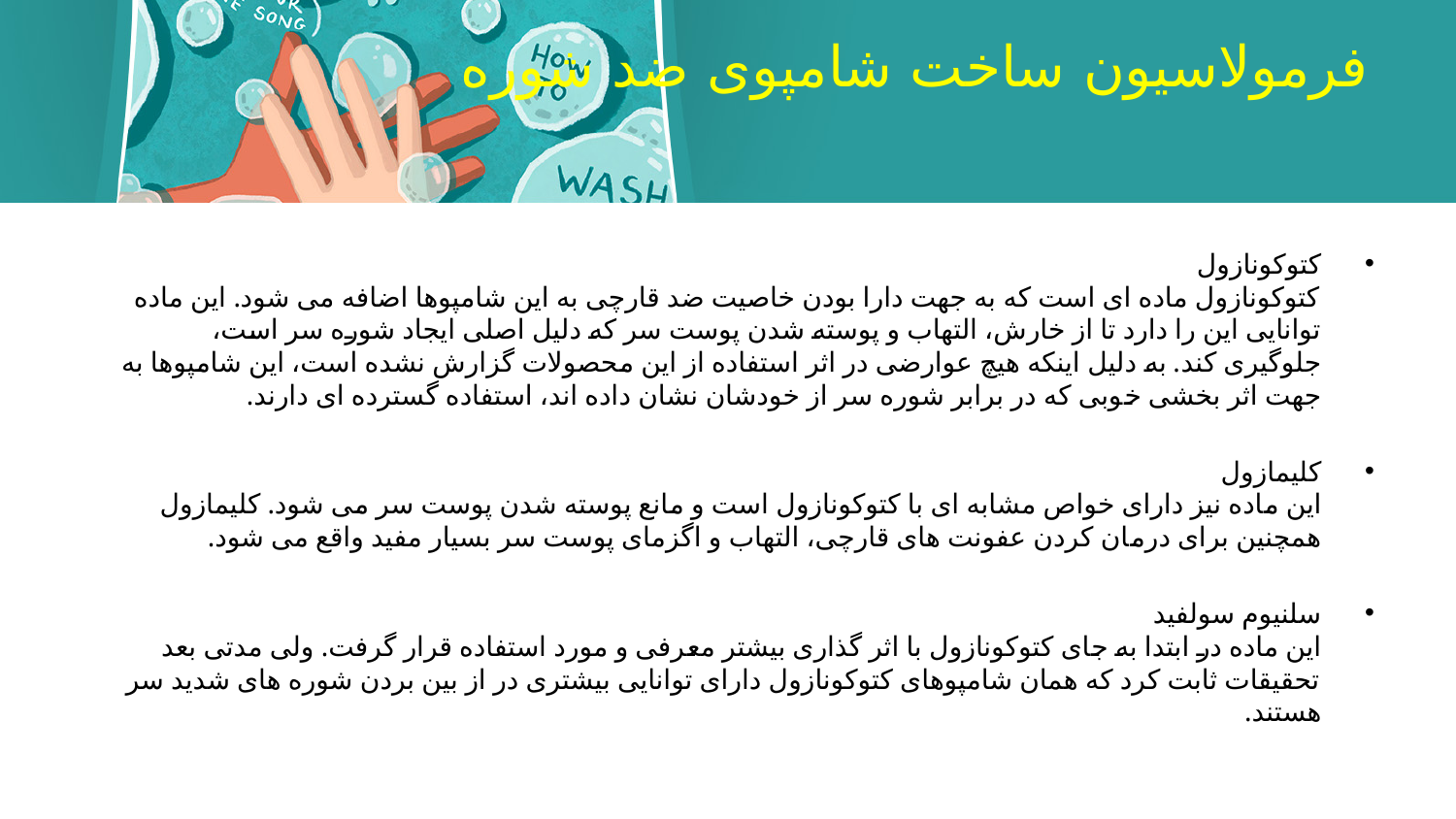

# فرمولاسیون ساخت شامپوی ضد شوره
کتوکونازول
کتوکونازول ماده ای است که به جهت دارا بودن خاصیت ضد قارچی به این شامپوها اضافه می شود. این ماده توانایی این را دارد تا از خارش، التهاب و پوسته شدن پوست سر که دلیل اصلی ایجاد شوره سر است، جلوگیری کند. به دلیل اینکه هیچ عوارضی در اثر استفاده از این محصولات گزارش نشده است، این شامپوها به جهت اثر بخشی خوبی که در برابر شوره سر از خودشان نشان داده اند، استفاده گسترده ای دارند.

کلیمازول
این ماده نیز دارای خواص مشابه ای با کتوکونازول است و مانع پوسته شدن پوست سر می شود. کلیمازول همچنین برای درمان کردن عفونت های قارچی، التهاب و اگزمای پوست سر بسیار مفید واقع می شود.

سلنیوم سولفید
این ماده در ابتدا به جای کتوکونازول با اثر گذاری بیشتر معرفی و مورد استفاده قرار گرفت. ولی مدتی بعد تحقیقات ثابت کرد که همان شامپوهای کتوکونازول دارای توانایی بیشتری در از بین بردن شوره های شدید سر هستند.